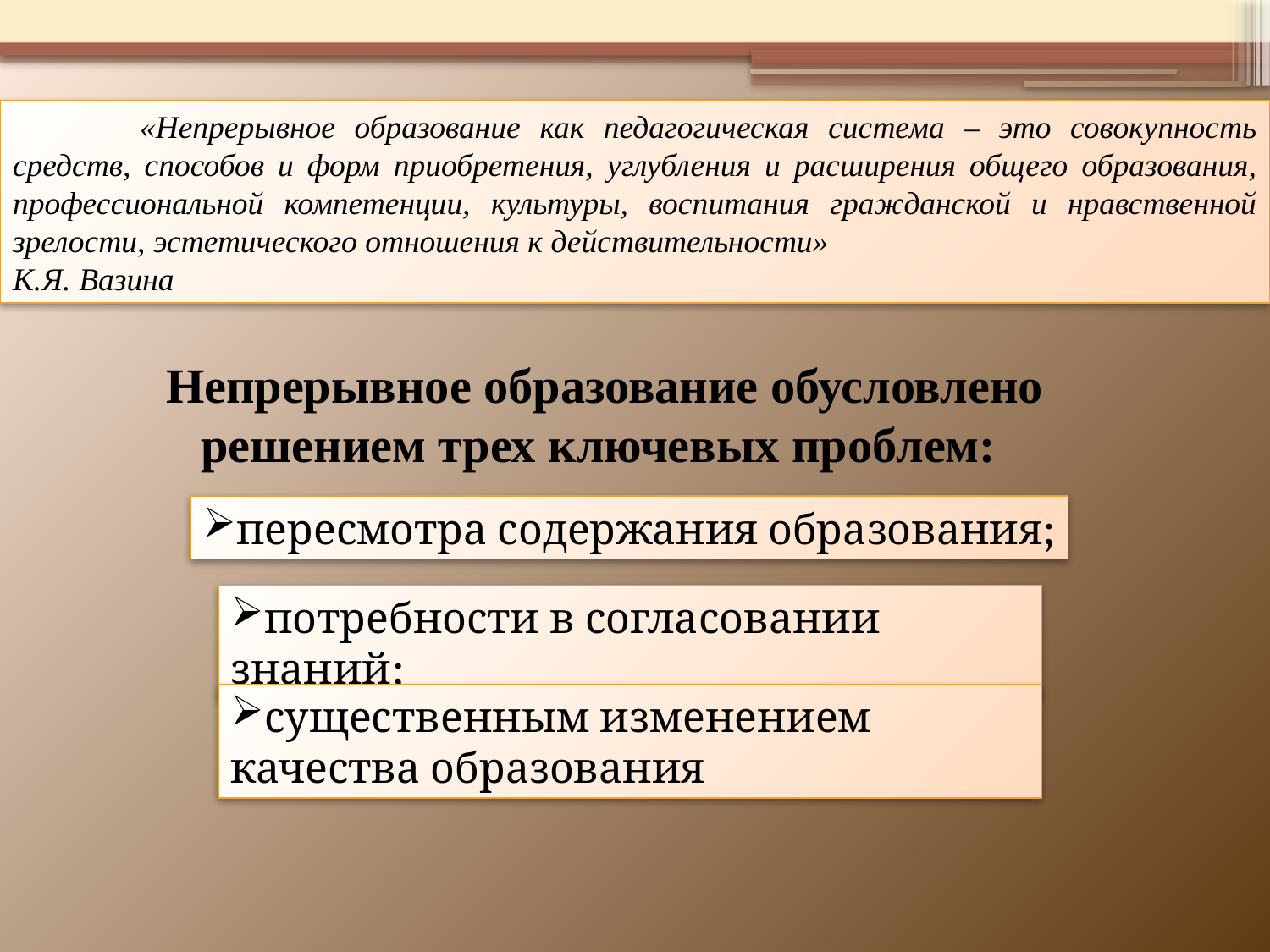

«Непрерывное образование как педагогическая система – это совокупность средств, способов и форм приобретения, углубления и расширения общего образования, профессиональной компетенции, культуры, воспитания гражданской и нравственной зрелости, эстетического отношения к действительности»
К.Я. Вазина
Непрерывное образование обусловлено
решением трех ключевых проблем:
пересмотра содержания образования;
потребности в согласовании знаний;
существенным изменением качества образования